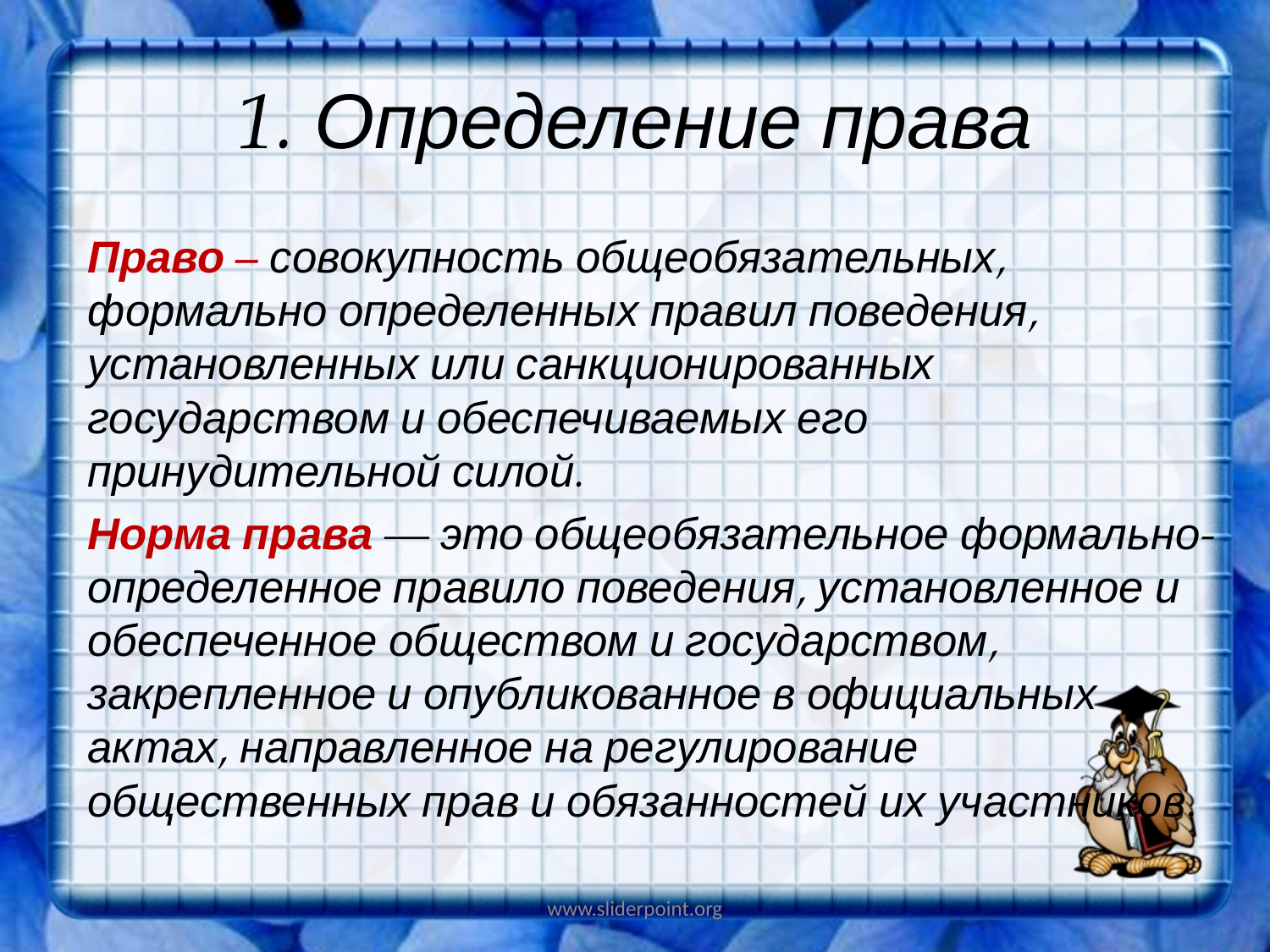

# 1. Определение права
Право – совокупность общеобязательных, формально определенных правил поведения, установленных или санкционированных государством и обеспечиваемых его принудительной силой.
Норма права — это общеобязательное формально-определенное правило поведения, установленное и обеспеченное обществом и государством, закрепленное и опубликованное в официальных актах, направленное на регулирование общественных прав и обязанностей их участников.
www.sliderpoint.org